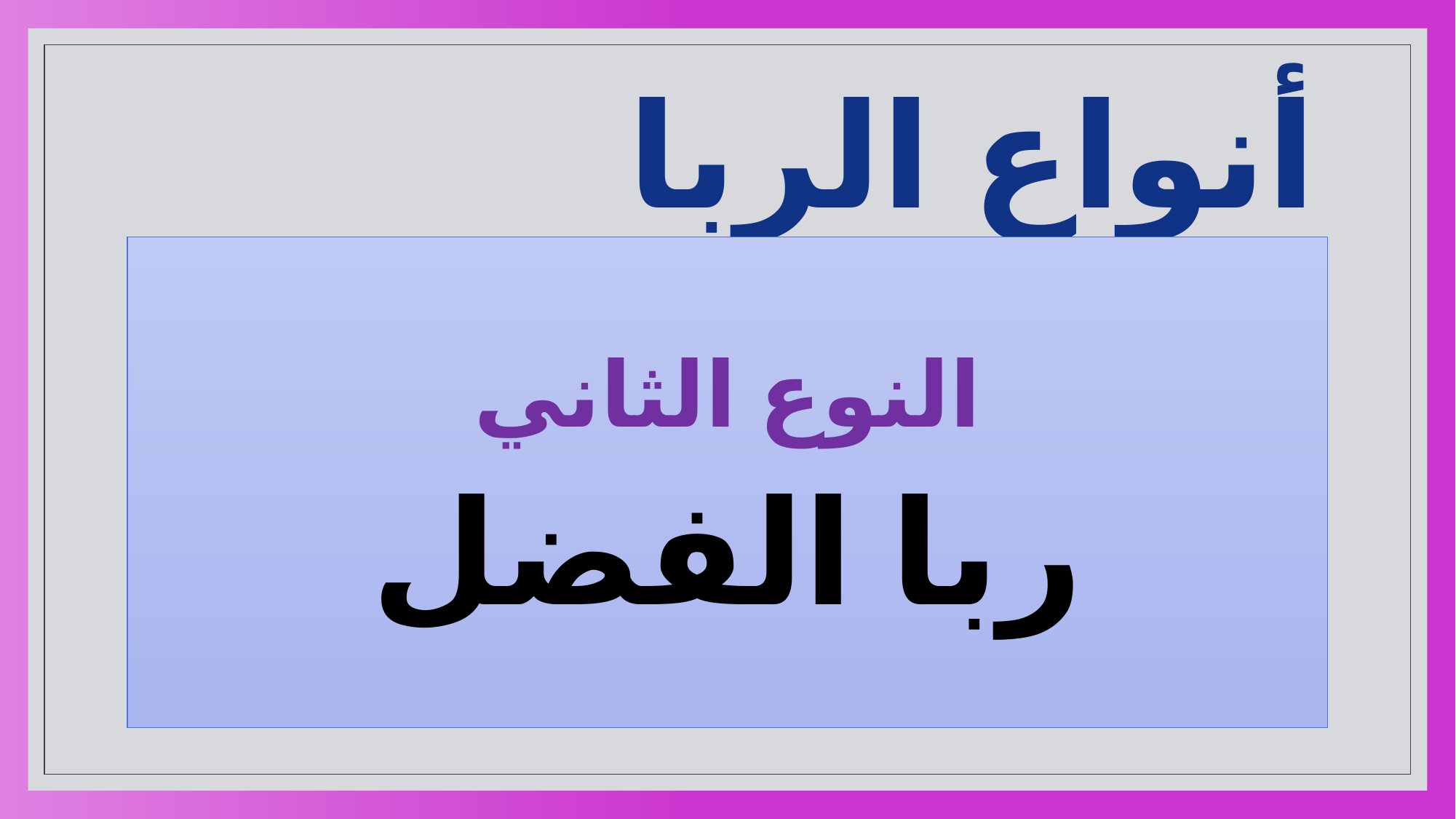

# أنواع الربا

النوع الثاني
ربا الفضل